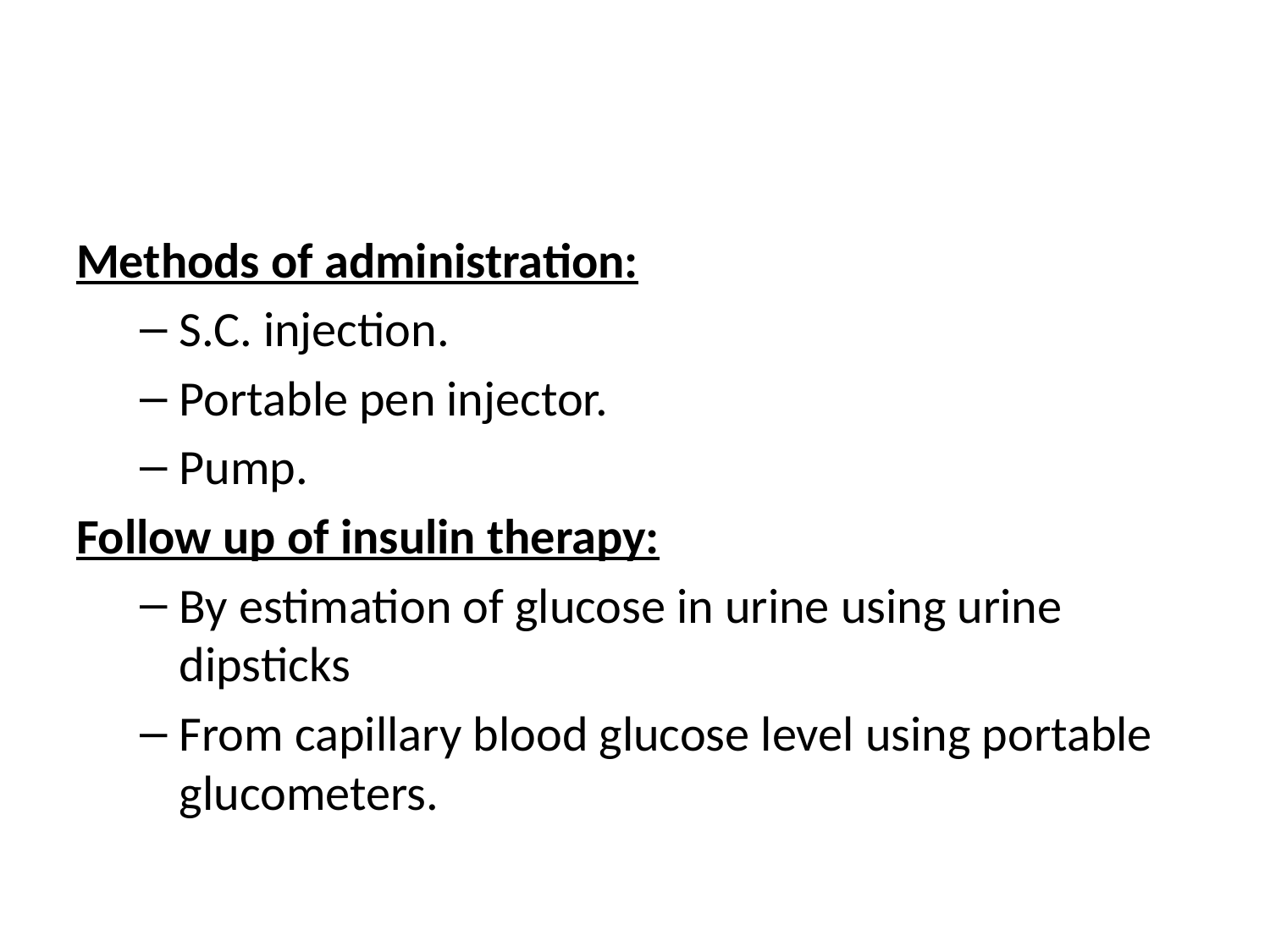

Methods of administration:
S.C. injection.
Portable pen injector.
Pump.
Follow up of insulin therapy:
By estimation of glucose in urine using urine dipsticks
From capillary blood glucose level using portable glucometers.